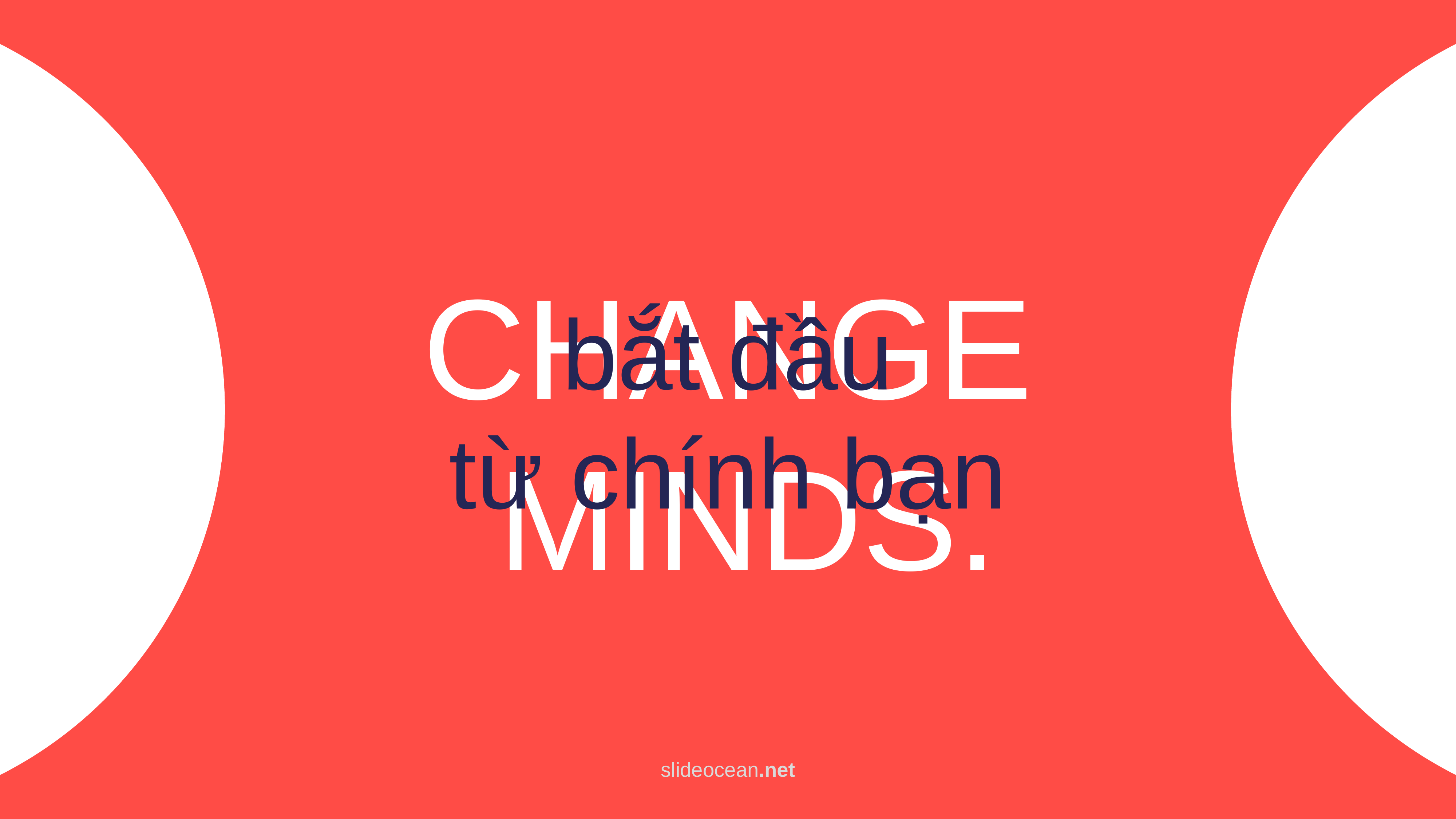

CHANGE
 MINDS.
bắt đầu
từ chính bạn